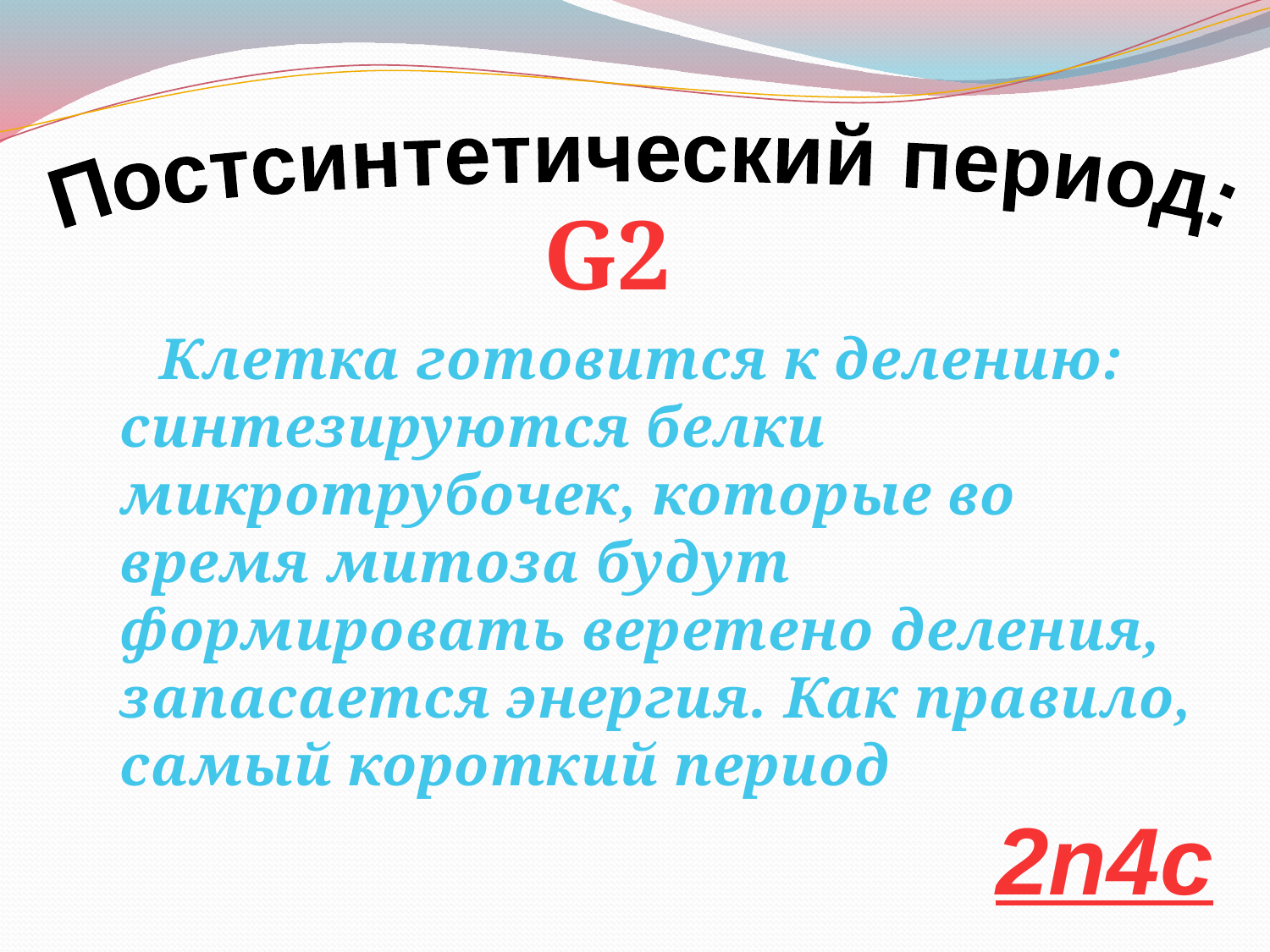

Постсинтетический период:
G2
     Клетка готовится к делению: синтезируются белки микротрубочек, которые во время митоза будут формировать веретено деления, запасается энергия. Как правило, самый короткий период
2n4c